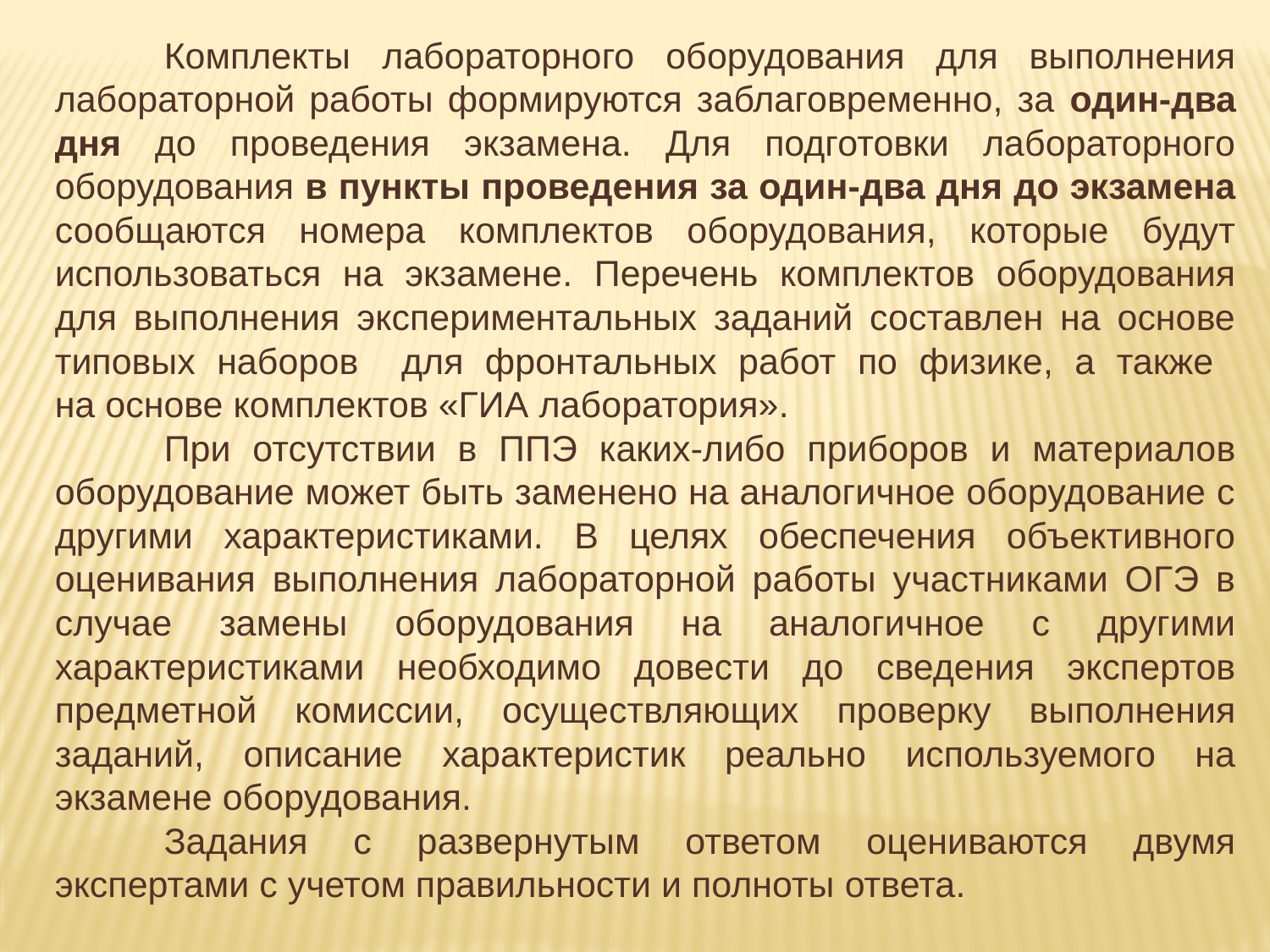

Комплекты лабораторного оборудования для выполнения лабораторной работы формируются заблаговременно, за один-два дня до проведения экзамена. Для подготовки лабораторного оборудования в пункты проведения за один-два дня до экзамена сообщаются номера комплектов оборудования, которые будут использоваться на экзамене. Перечень комплектов оборудования для выполнения экспериментальных заданий составлен на основе типовых наборов  для фронтальных работ по физике, а также
на основе комплектов «ГИА лаборатория».
	При отсутствии в ППЭ каких-либо приборов и материалов оборудование может быть заменено на аналогичное оборудование с другими характеристиками. В целях обеспечения объективного оценивания выполнения лабораторной работы участниками ОГЭ в случае замены оборудования на аналогичное с другими характеристиками необходимо довести до сведения экспертов предметной комиссии, осуществляющих проверку выполнения заданий, описание характеристик реально используемого на экзамене оборудования.
	Задания с развернутым ответом оцениваются двумя экспертами с учетом правильности и полноты ответа.